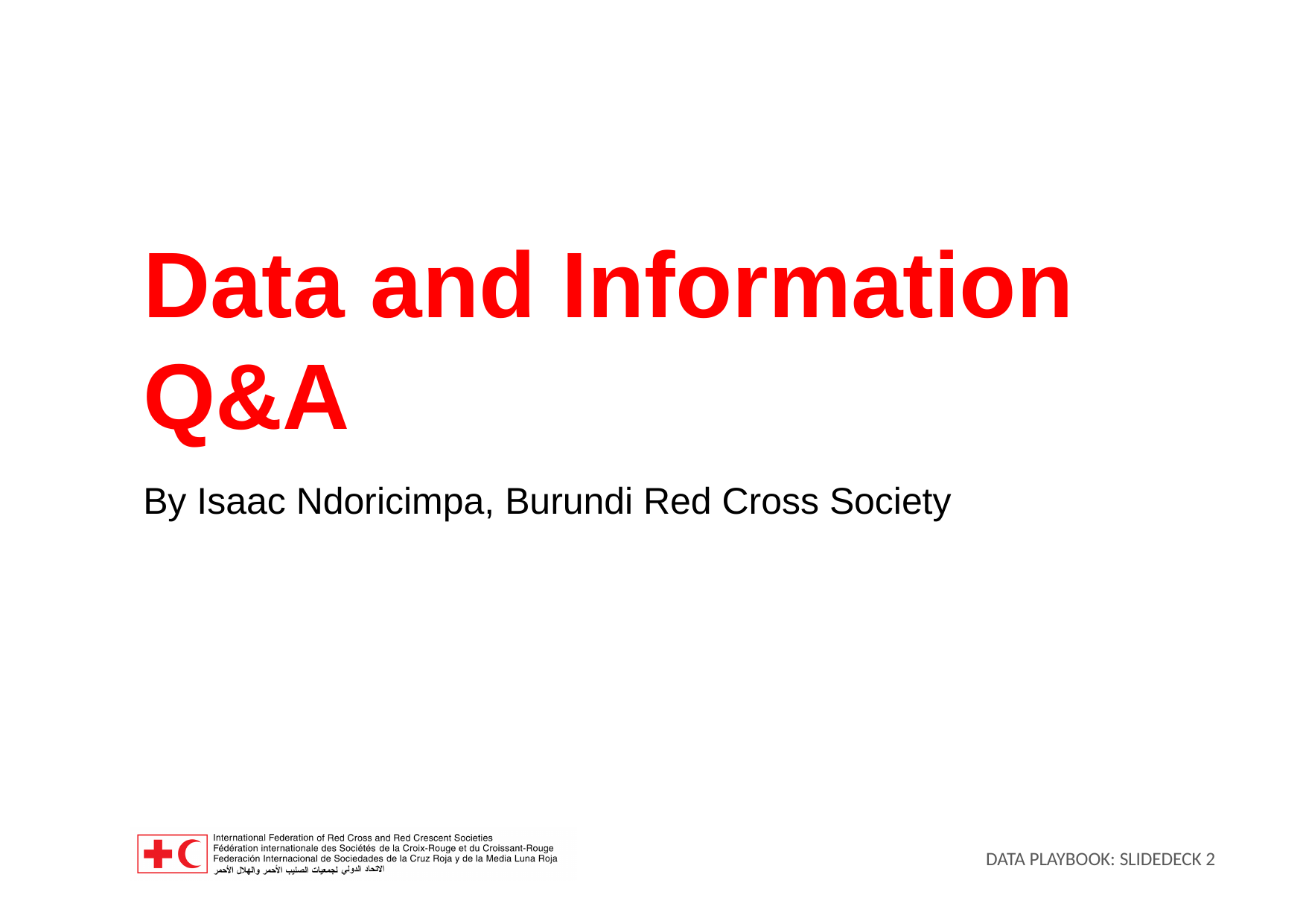

Data and Information Q&A
By Isaac Ndoricimpa, Burundi Red Cross Society